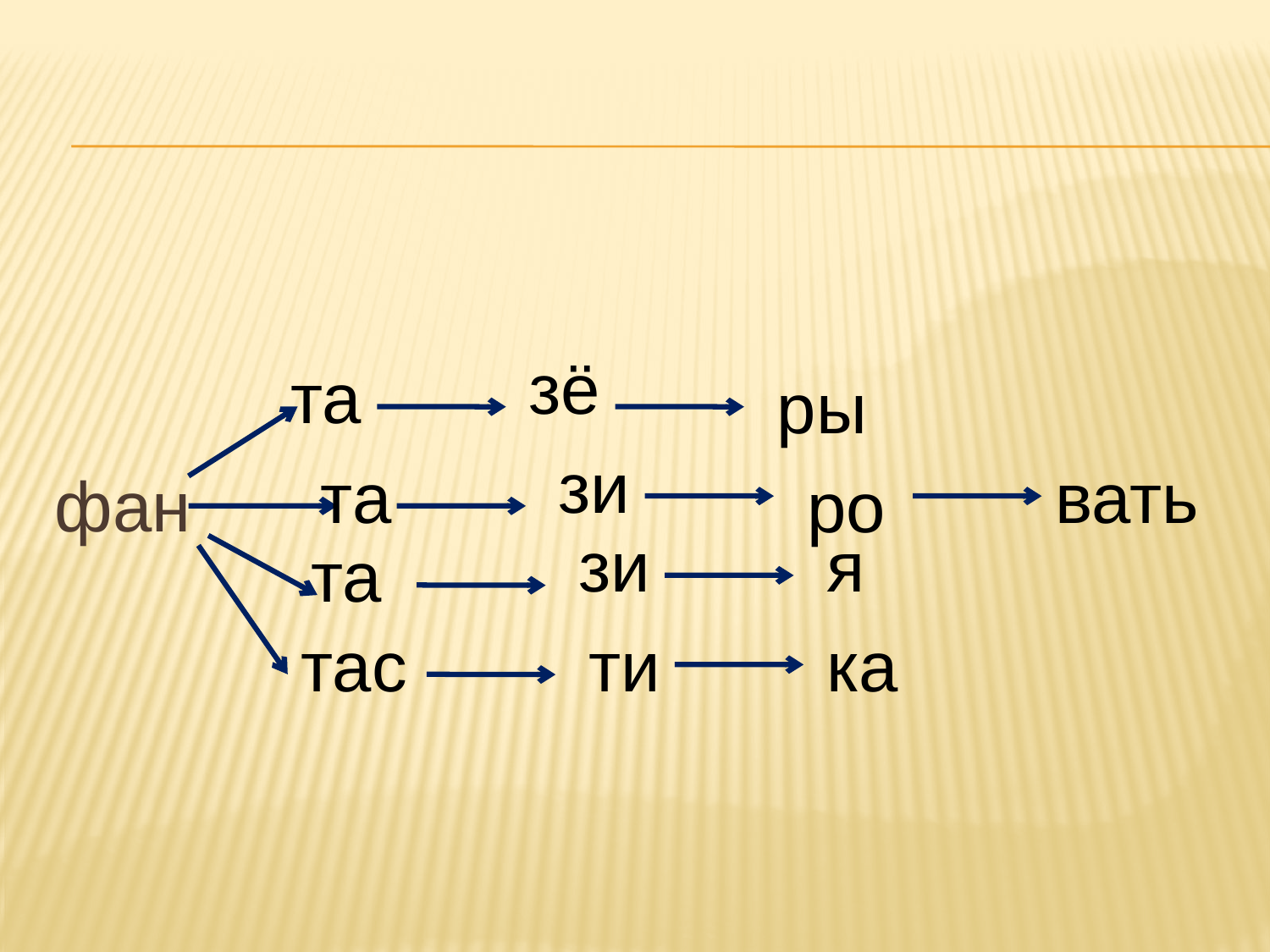

#

фан

зё
та
ры
зи
та
вать
ро
зи
я
та
тас
ти
ка